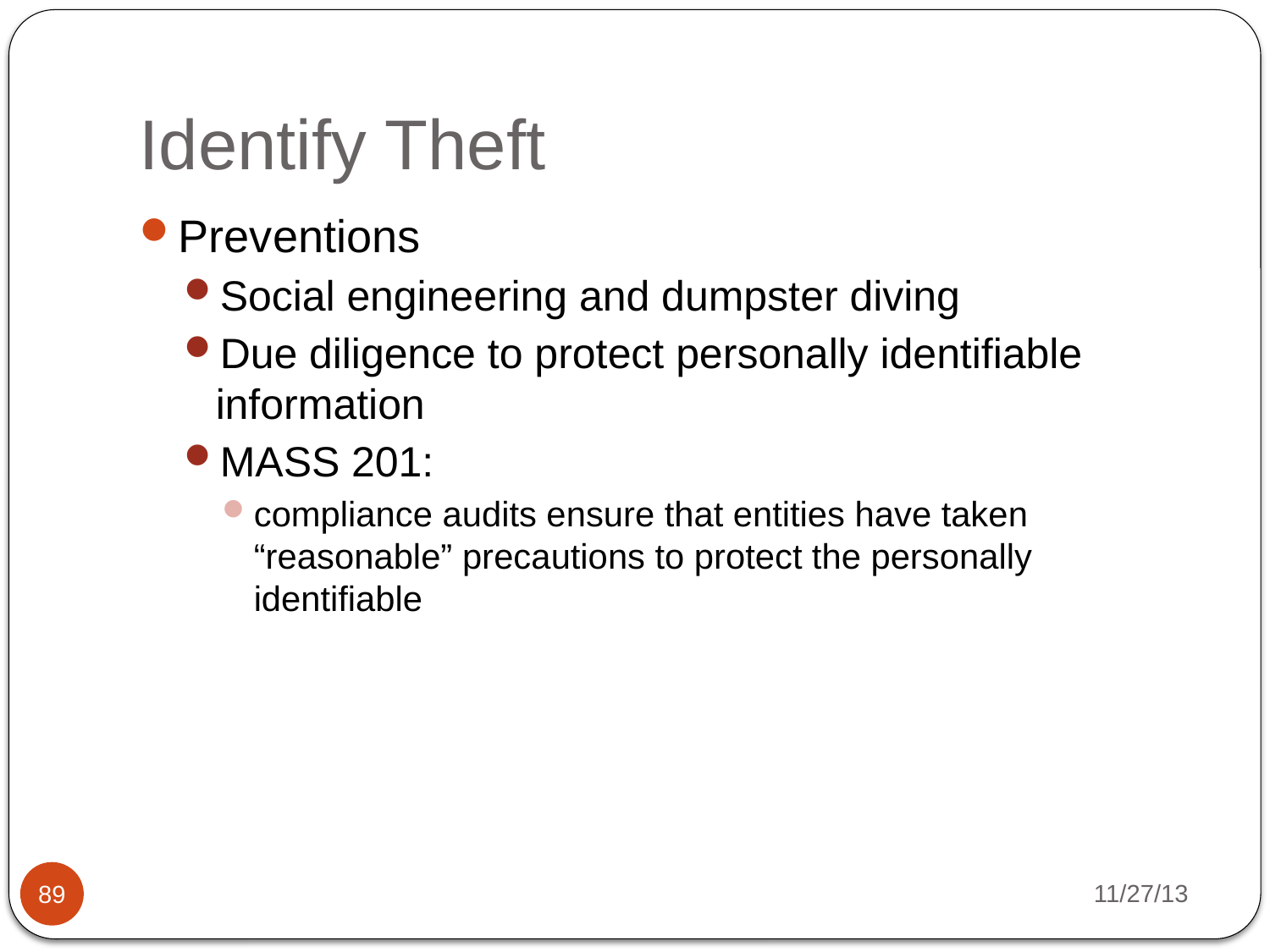

# Identify Theft
Preventions
Social engineering and dumpster diving
Due diligence to protect personally identifiable information
MASS 201:
compliance audits ensure that entities have taken “reasonable” precautions to protect the personally identifiable

11/27/13
89